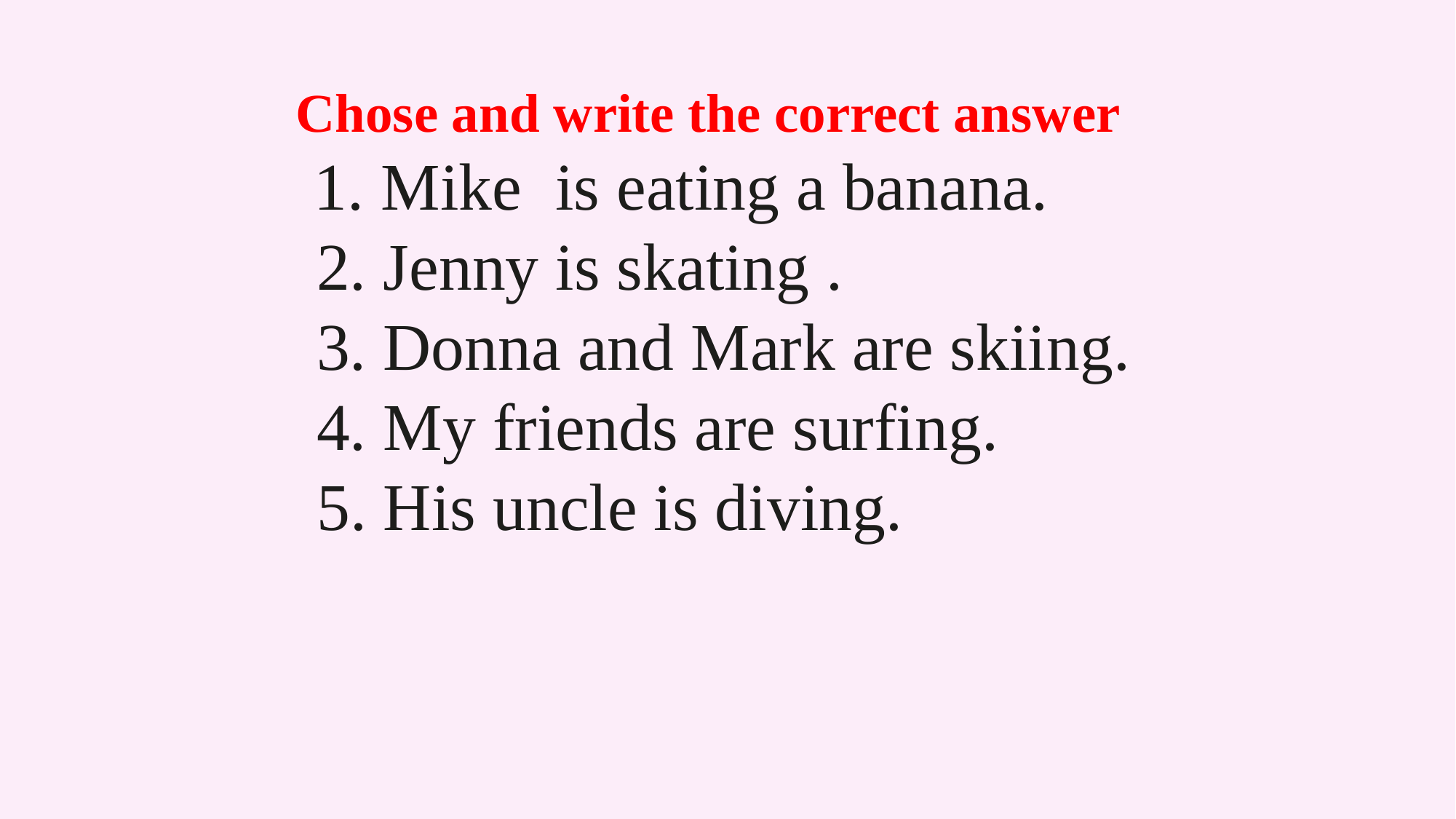

Chose and write the correct answer
                               1. Mike  is eating a banana.
                 2. Jenny is skating .
                 3. Donna and Mark are skiing.
                 4. My friends are surfing.
                 5. His uncle is diving.